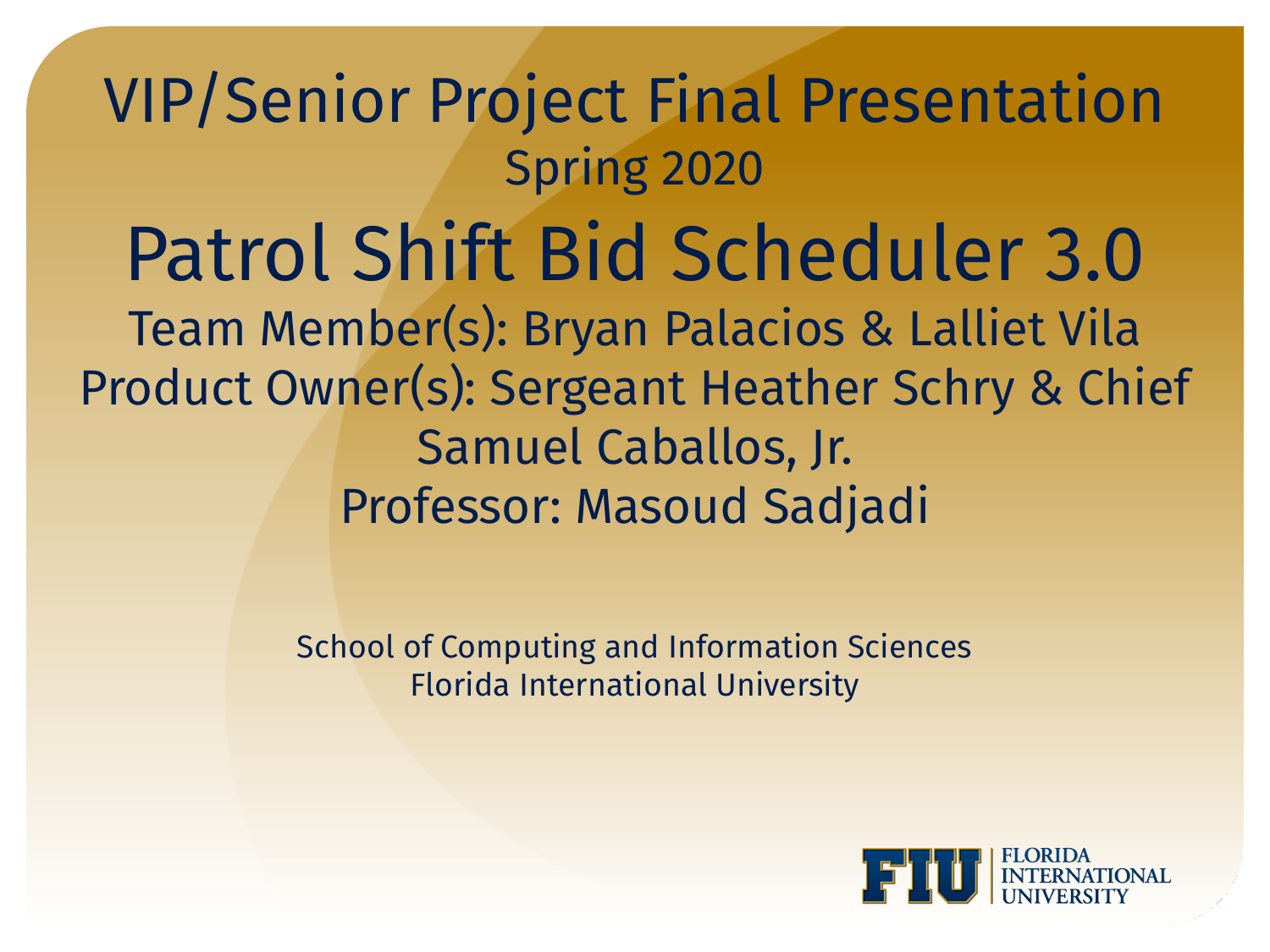

VIP/Senior Project Final Presentation
Spring 2020
# Patrol Shift Bid Scheduler 3.0 Team Member(s): Bryan Palacios & Lalliet Vila Product Owner(s): Sergeant Heather Schry & Chief Samuel Caballos, Jr. Professor: Masoud Sadjadi School of Computing and Information Sciences Florida International University